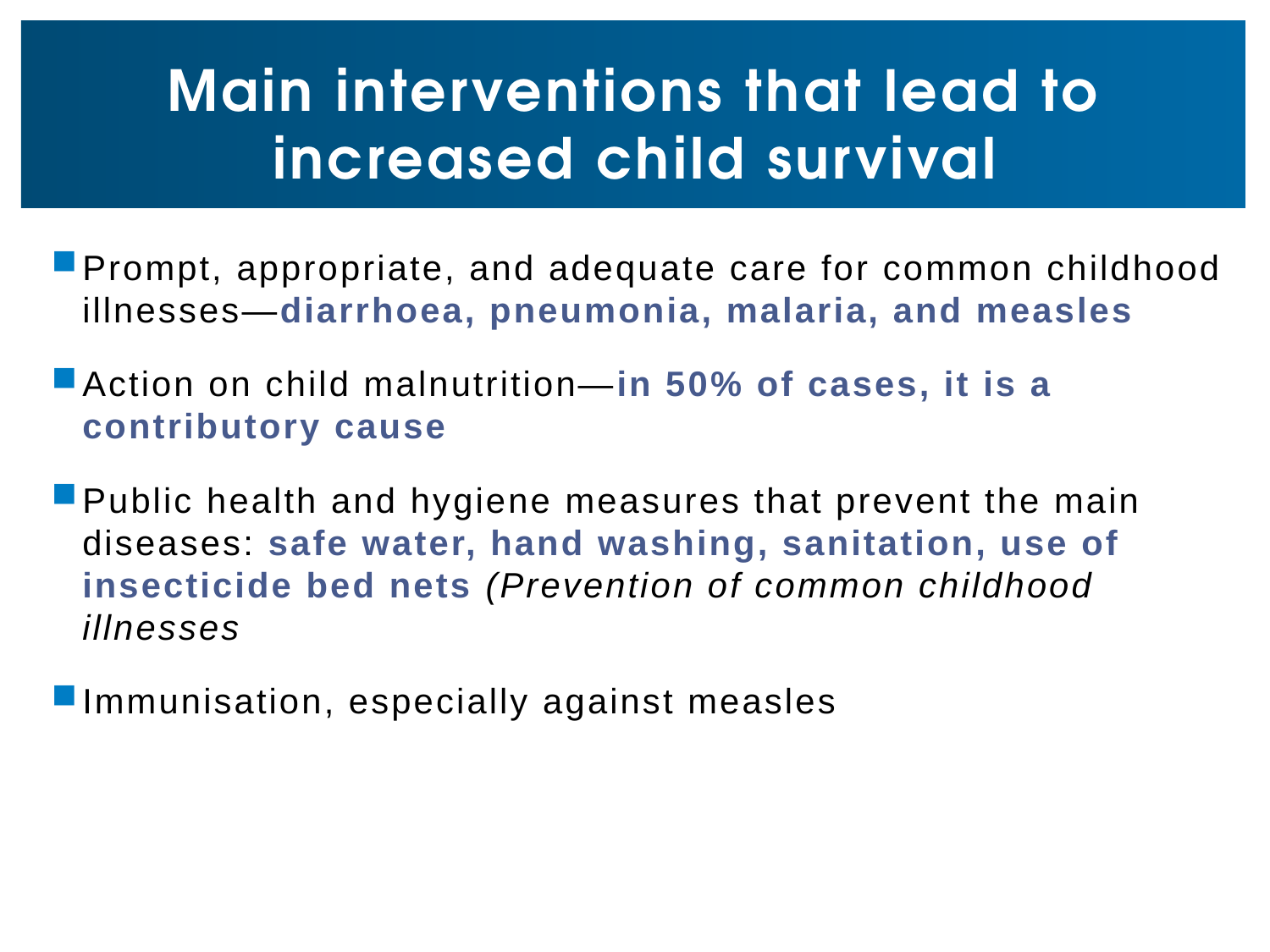

# Main interventions that lead to increased child survival
Prompt, appropriate, and adequate care for common childhood illnesses—diarrhoea, pneumonia, malaria, and measles
Action on child malnutrition—in 50% of cases, it is a contributory cause
Public health and hygiene measures that prevent the main diseases: safe water, hand washing, sanitation, use of insecticide bed nets (Prevention of common childhood illnesses
Immunisation, especially against measles